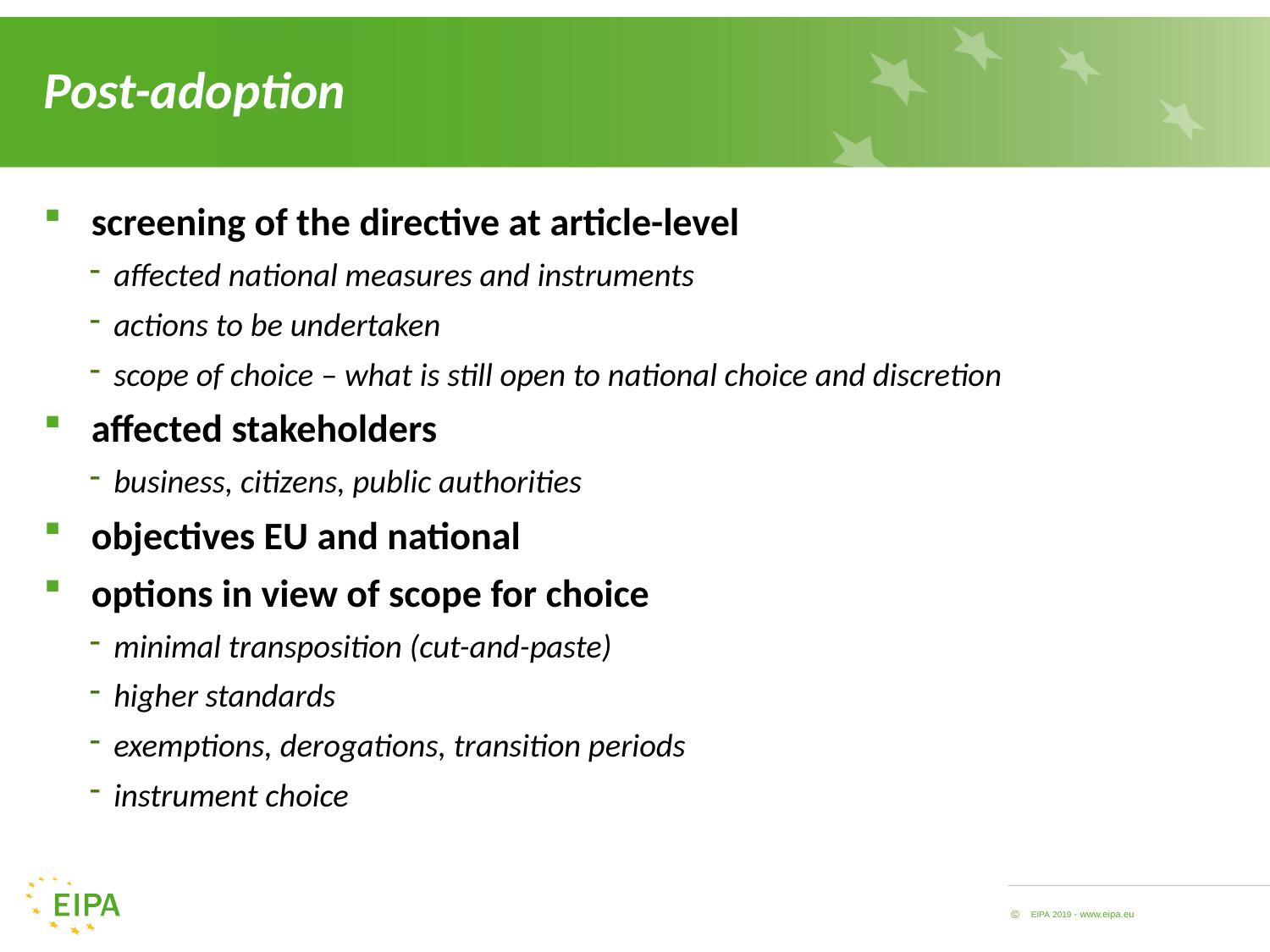

# Post-adoption
screening of the directive at article-level
affected national measures and instruments
actions to be undertaken
scope of choice – what is still open to national choice and discretion
affected stakeholders
business, citizens, public authorities
objectives EU and national
options in view of scope for choice
minimal transposition (cut-and-paste)
higher standards
exemptions, derogations, transition periods
instrument choice